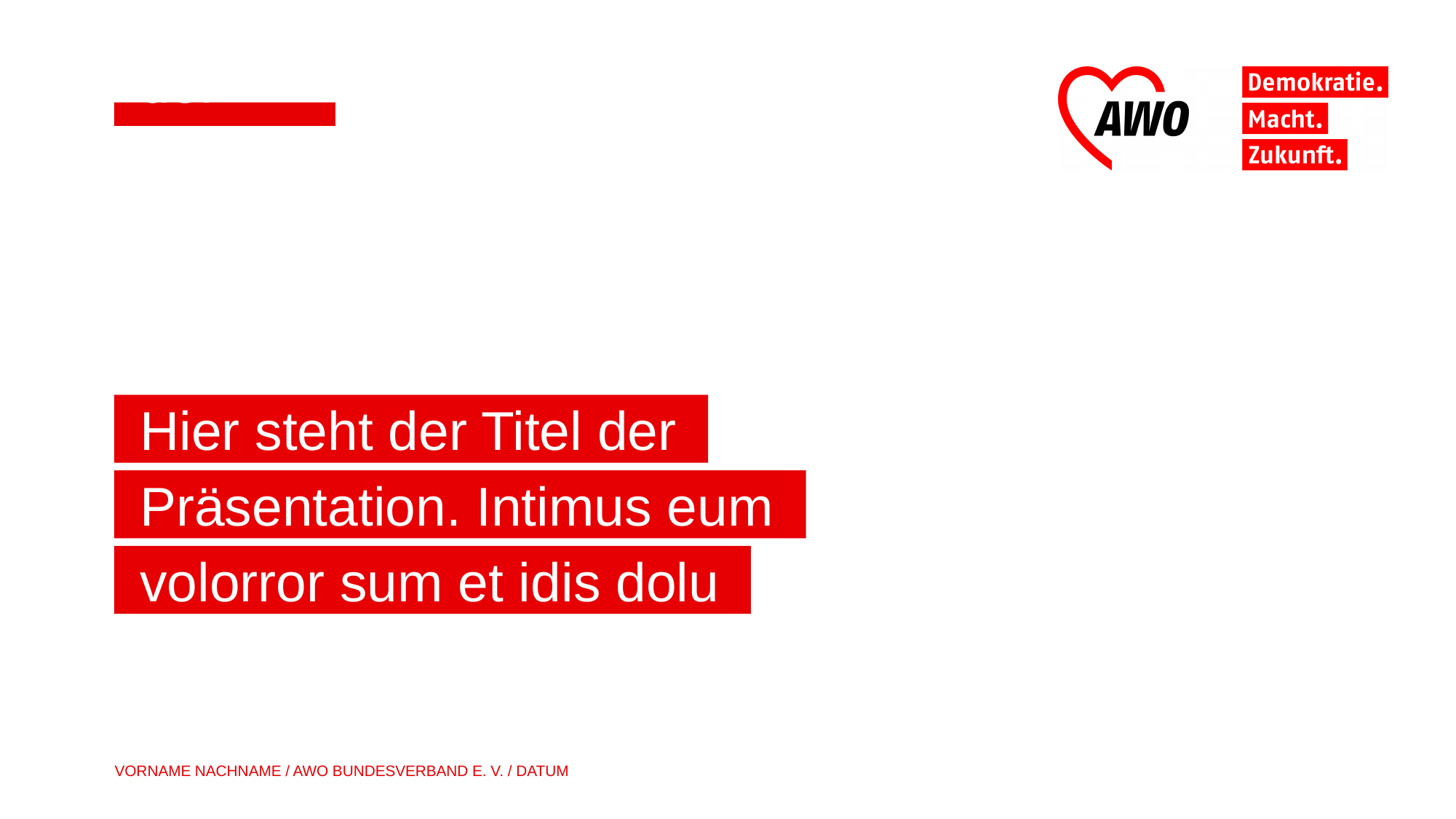

Titel der Präsentation
# Hier steht der Titel der
Präsentation. Intimus eum
volorror sum et idis dolu
VORNAME NACHNAME / AWO BUNDESVERBAND E. V. / DATUM